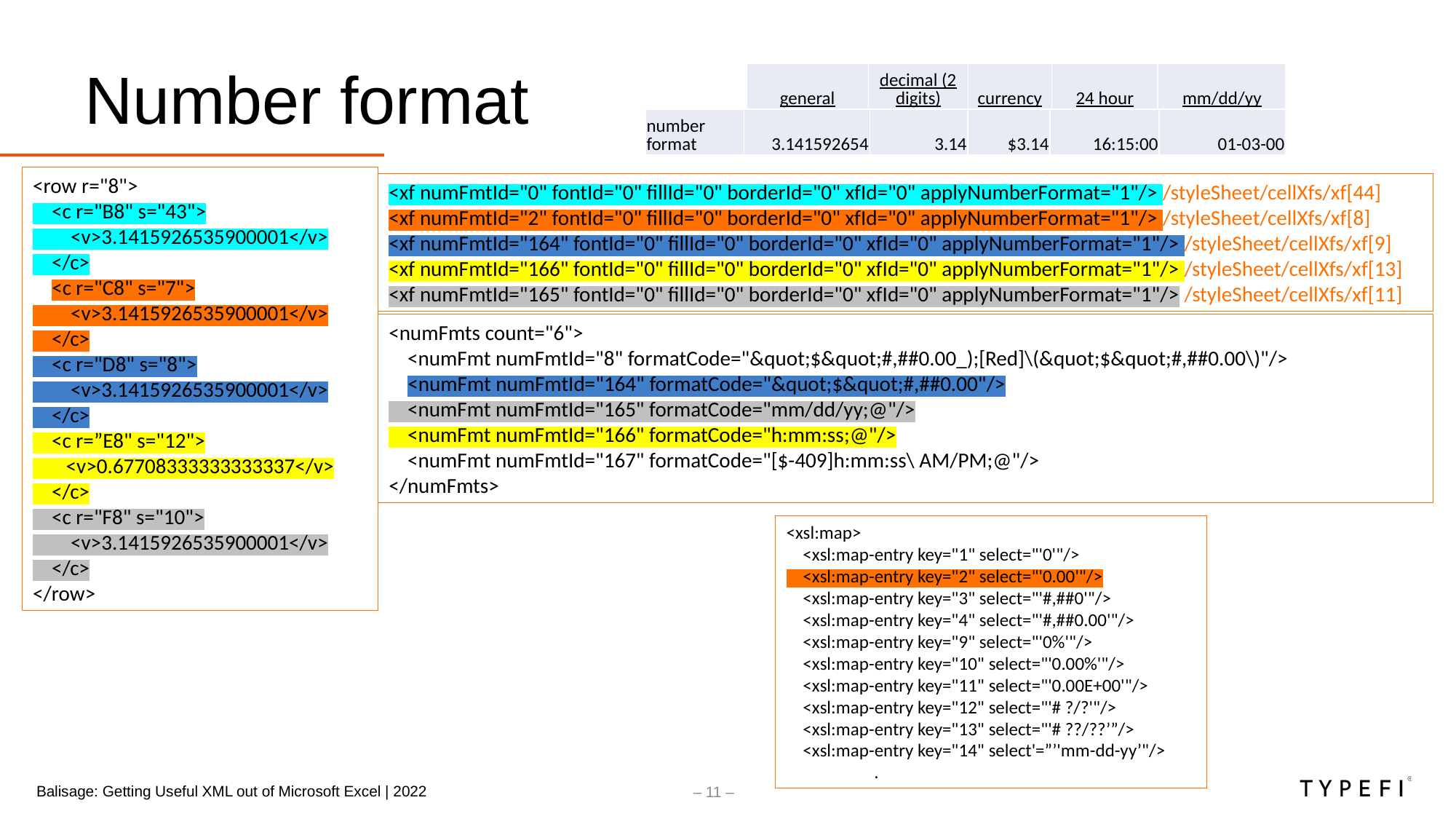

Number format
| general | decimal (2 digits) | currency | 24 hour | mm/dd/yy |
| --- | --- | --- | --- | --- |
| number format | 3.141592654 | 3.14 | $3.14 | 16:15:00 | 01-03-00 |
| --- | --- | --- | --- | --- | --- |
<row r="8">
    <c r="B8" s="43">
        <v>3.1415926535900001</v>
    </c>
    <c r="C8" s="7">
        <v>3.1415926535900001</v>
    </c>
    <c r="D8" s="8">
        <v>3.1415926535900001</v>
    </c>
    <c r=”E8" s="12">
       <v>0.67708333333333337</v>
    </c>
    <c r="F8" s="10">
        <v>3.1415926535900001</v>
    </c>
</row>
<xf numFmtId="0" fontId="0" fillId="0" borderId="0" xfId="0" applyNumberFormat="1"/> /styleSheet/cellXfs/xf[44]
<xf numFmtId="2" fontId="0" fillId="0" borderId="0" xfId="0" applyNumberFormat="1"/> /styleSheet/cellXfs/xf[8]
<xf numFmtId="164" fontId="0" fillId="0" borderId="0" xfId="0" applyNumberFormat="1"/> /styleSheet/cellXfs/xf[9]
<xf numFmtId="166" fontId="0" fillId="0" borderId="0" xfId="0" applyNumberFormat="1"/> /styleSheet/cellXfs/xf[13]
<xf numFmtId="165" fontId="0" fillId="0" borderId="0" xfId="0" applyNumberFormat="1"/> /styleSheet/cellXfs/xf[11]
<numFmts count="6">
    <numFmt numFmtId="8" formatCode="&quot;$&quot;#,##0.00_);[Red]\(&quot;$&quot;#,##0.00\)"/>
    <numFmt numFmtId="164" formatCode="&quot;$&quot;#,##0.00"/>
    <numFmt numFmtId="165" formatCode="mm/dd/yy;@"/>
    <numFmt numFmtId="166" formatCode="h:mm:ss;@"/>
    <numFmt numFmtId="167" formatCode="[$-409]h:mm:ss\ AM/PM;@"/>
</numFmts>
<xsl:map>
    <xsl:map-entry key="1" select="'0'"/>
    <xsl:map-entry key="2" select="'0.00'"/>
    <xsl:map-entry key="3" select="'#,##0'"/>
    <xsl:map-entry key="4" select="'#,##0.00'"/>
    <xsl:map-entry key="9" select="'0%'"/>
    <xsl:map-entry key="10" select="'0.00%'"/>
    <xsl:map-entry key="11" select="'0.00E+00'"/>
    <xsl:map-entry key="12" select="'# ?/?'"/>
    <xsl:map-entry key="13" select="'# ??/??’”/>
    <xsl:map-entry key="14" select'=”’'mm-dd-yy’"/>
                     .
– 11 –